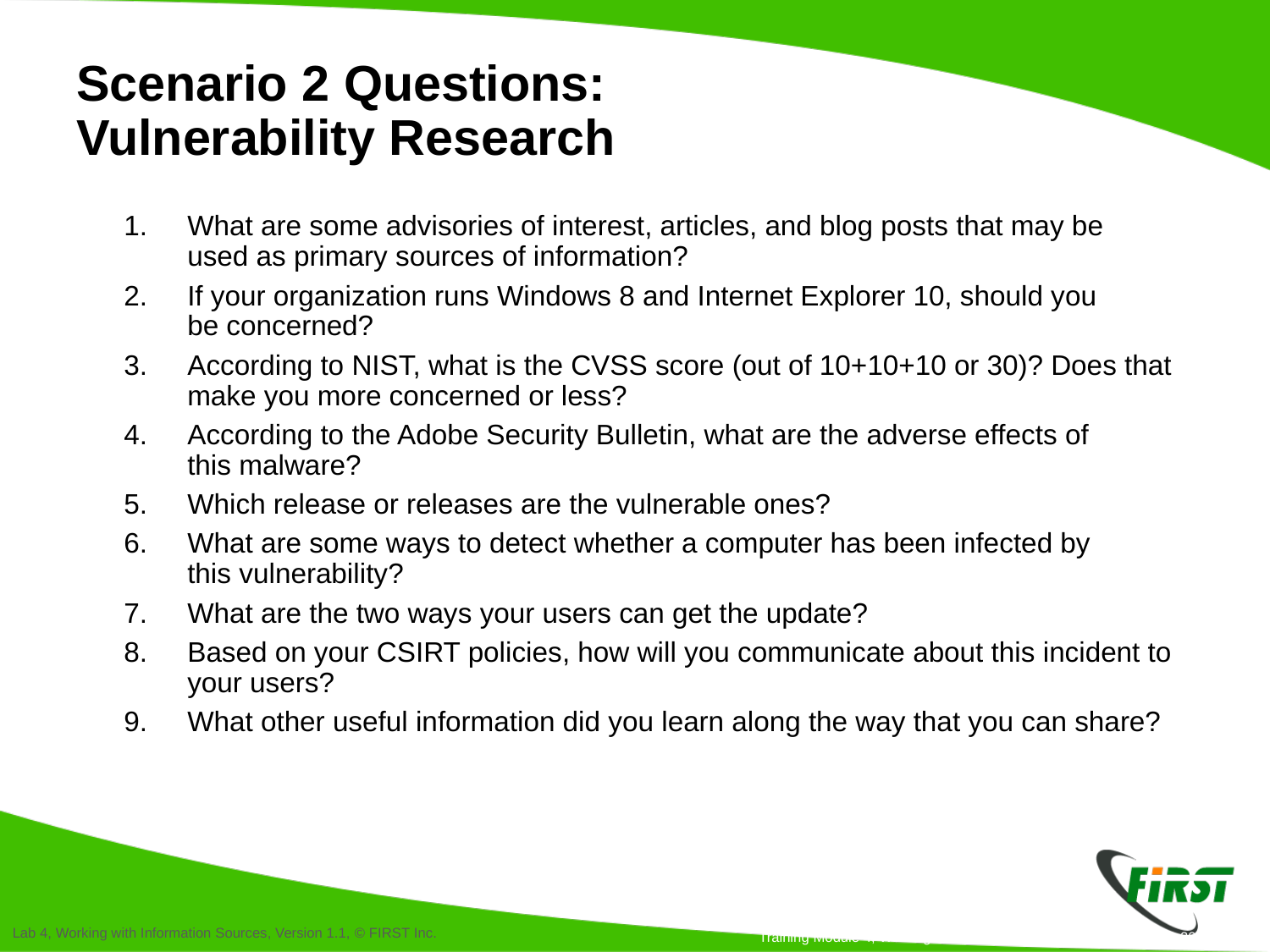

# Scenario 2 Questions: Vulnerability Research
What are some advisories of interest, articles, and blog posts that may be
used as primary sources of information?
If your organization runs Windows 8 and Internet Explorer 10, should you
be concerned?
According to NIST, what is the CVSS score (out of 10+10+10 or 30)? Does that make you more concerned or less?
According to the Adobe Security Bulletin, what are the adverse effects of
this malware?
Which release or releases are the vulnerable ones?
What are some ways to detect whether a computer has been infected by
this vulnerability?
What are the two ways your users can get the update?
Based on your CSIRT policies, how will you communicate about this incident to your users?
What other useful information did you learn along the way that you can share?
Training Module 4, Working with Information Sources, Version 1, © 2016 FIRST